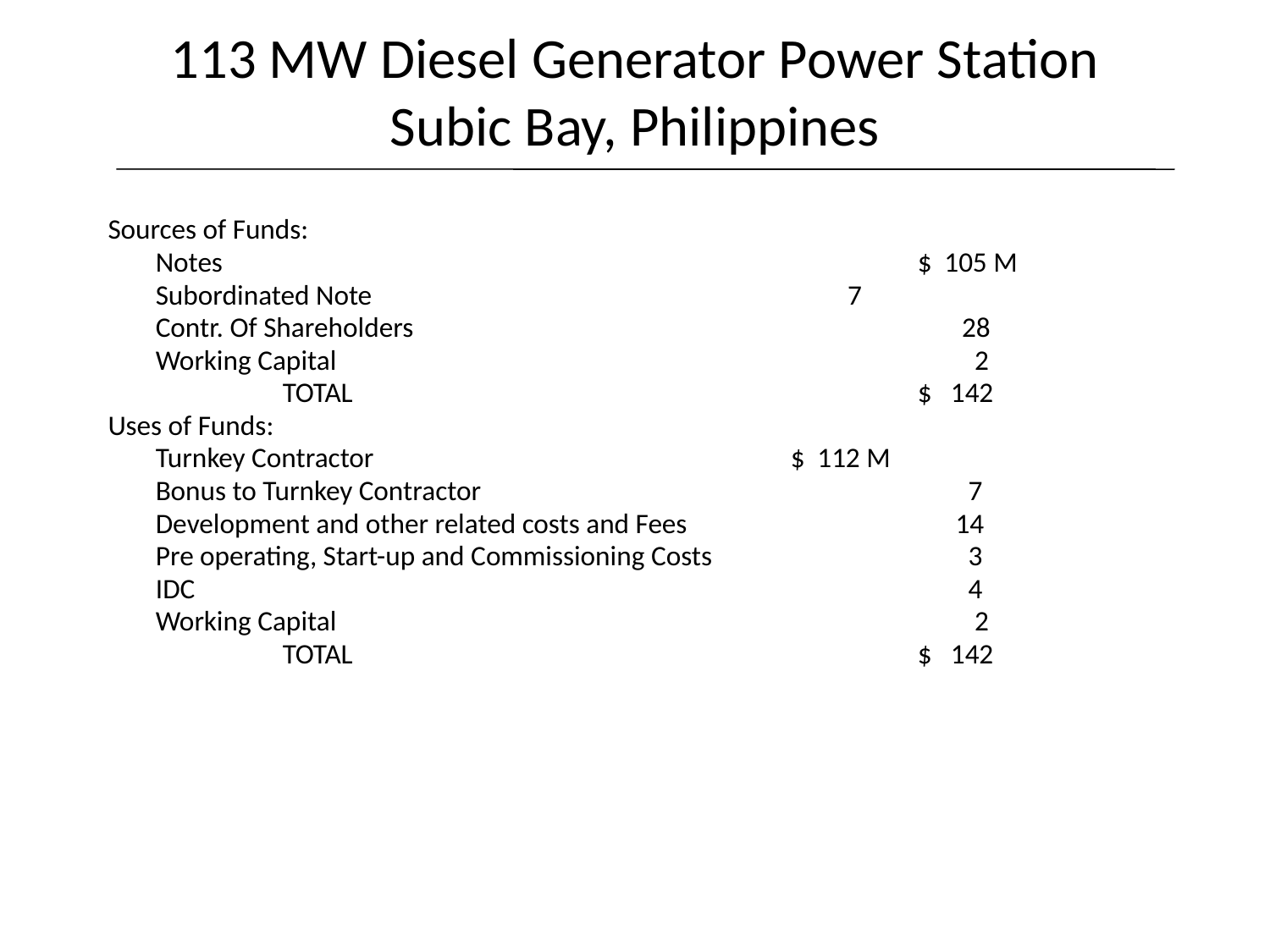

# 113 MW Diesel Generator Power Station Subic Bay, Philippines

Sources of Funds:
	Notes						$  105 M
	Subordinated Note		  		         7
	Contr. Of Shareholders	                          		       28
	Working Capital			        		         2
		TOTAL					$   142
Uses of Funds:
	Turnkey Contractor  				$  112 M
	Bonus to Turnkey Contractor	                   	        		        7
	Development and other related costs and Fees		      14
	Pre operating, Start-up and Commissioning Costs    	      	        3
	IDC					         	        4
	Working Capital				                             2
		TOTAL					$   142